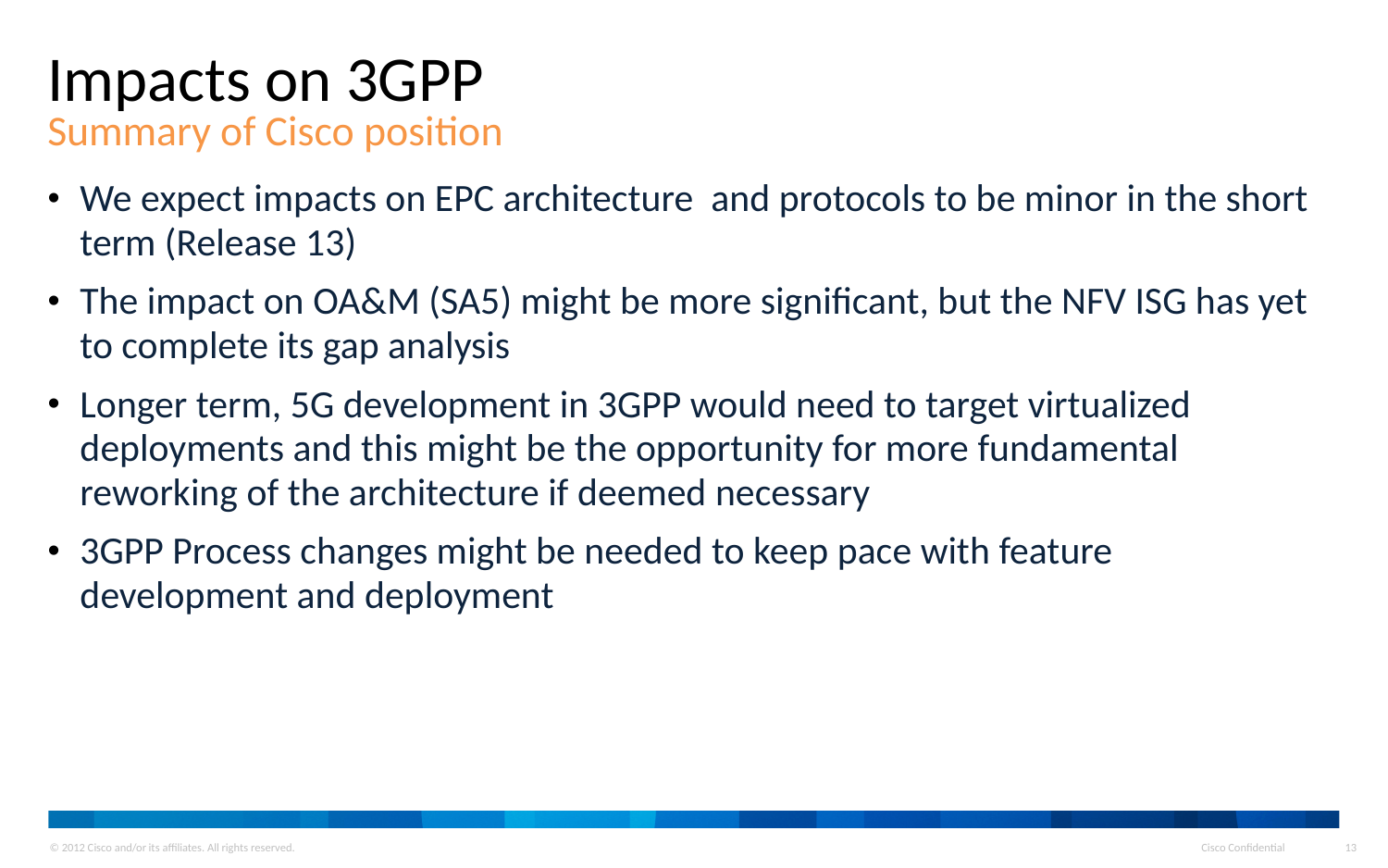

# Impacts on 3GPP Summary of Cisco position
We expect impacts on EPC architecture  and protocols to be minor in the short term (Release 13)
The impact on OA&M (SA5) might be more significant, but the NFV ISG has yet to complete its gap analysis
Longer term, 5G development in 3GPP would need to target virtualized deployments and this might be the opportunity for more fundamental reworking of the architecture if deemed necessary
3GPP Process changes might be needed to keep pace with feature development and deployment